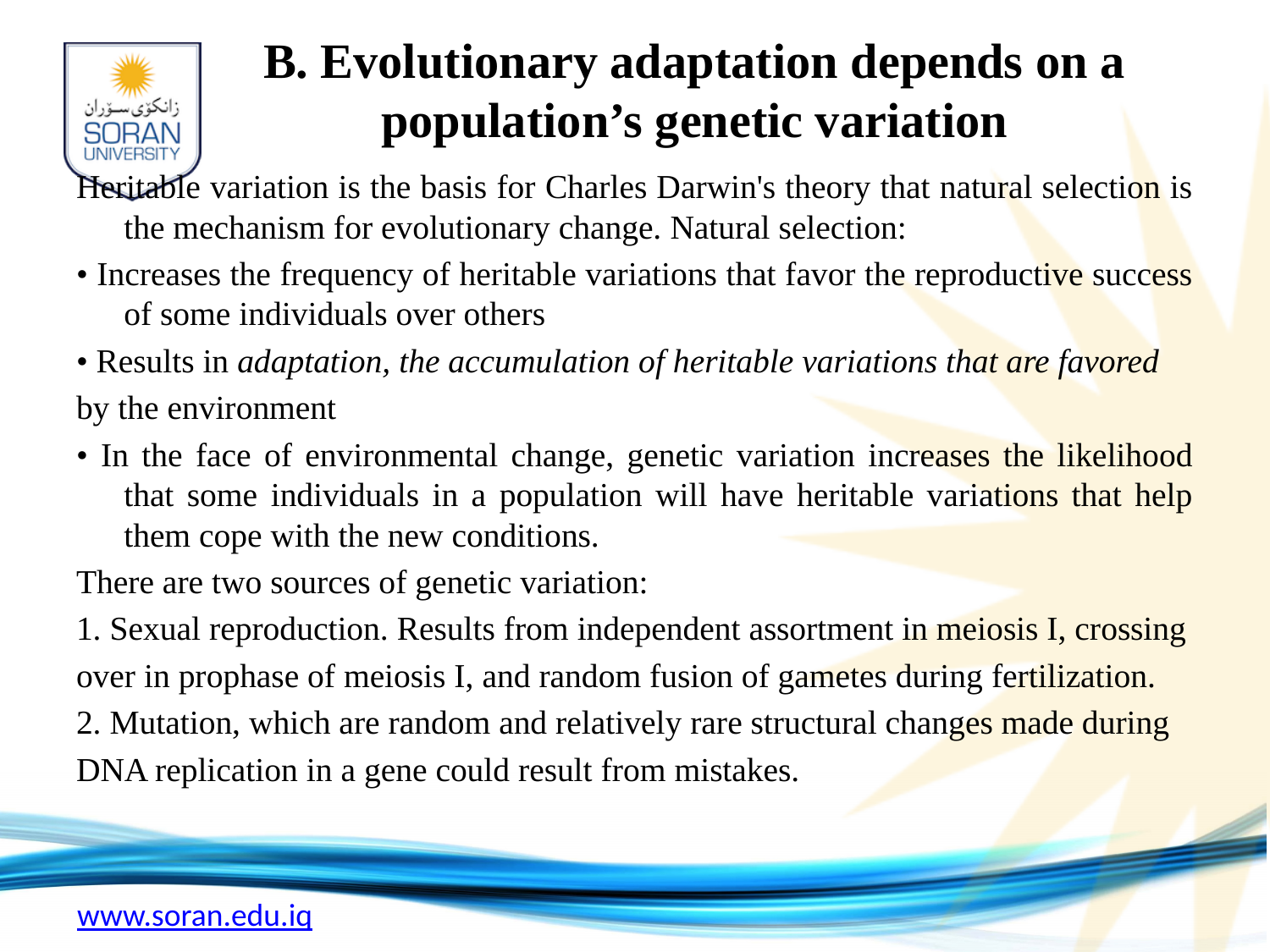

# B. Evolutionary adaptation depends on a population’s genetic variation
Heritable variation is the basis for Charles Darwin's theory that natural selection is the mechanism for evolutionary change. Natural selection:
• Increases the frequency of heritable variations that favor the reproductive success of some individuals over others
• Results in adaptation, the accumulation of heritable variations that are favored
by the environment
• In the face of environmental change, genetic variation increases the likelihood that some individuals in a population will have heritable variations that help them cope with the new conditions.
There are two sources of genetic variation:
1. Sexual reproduction. Results from independent assortment in meiosis I, crossing
over in prophase of meiosis I, and random fusion of gametes during fertilization.
2. Mutation, which are random and relatively rare structural changes made during
DNA replication in a gene could result from mistakes.